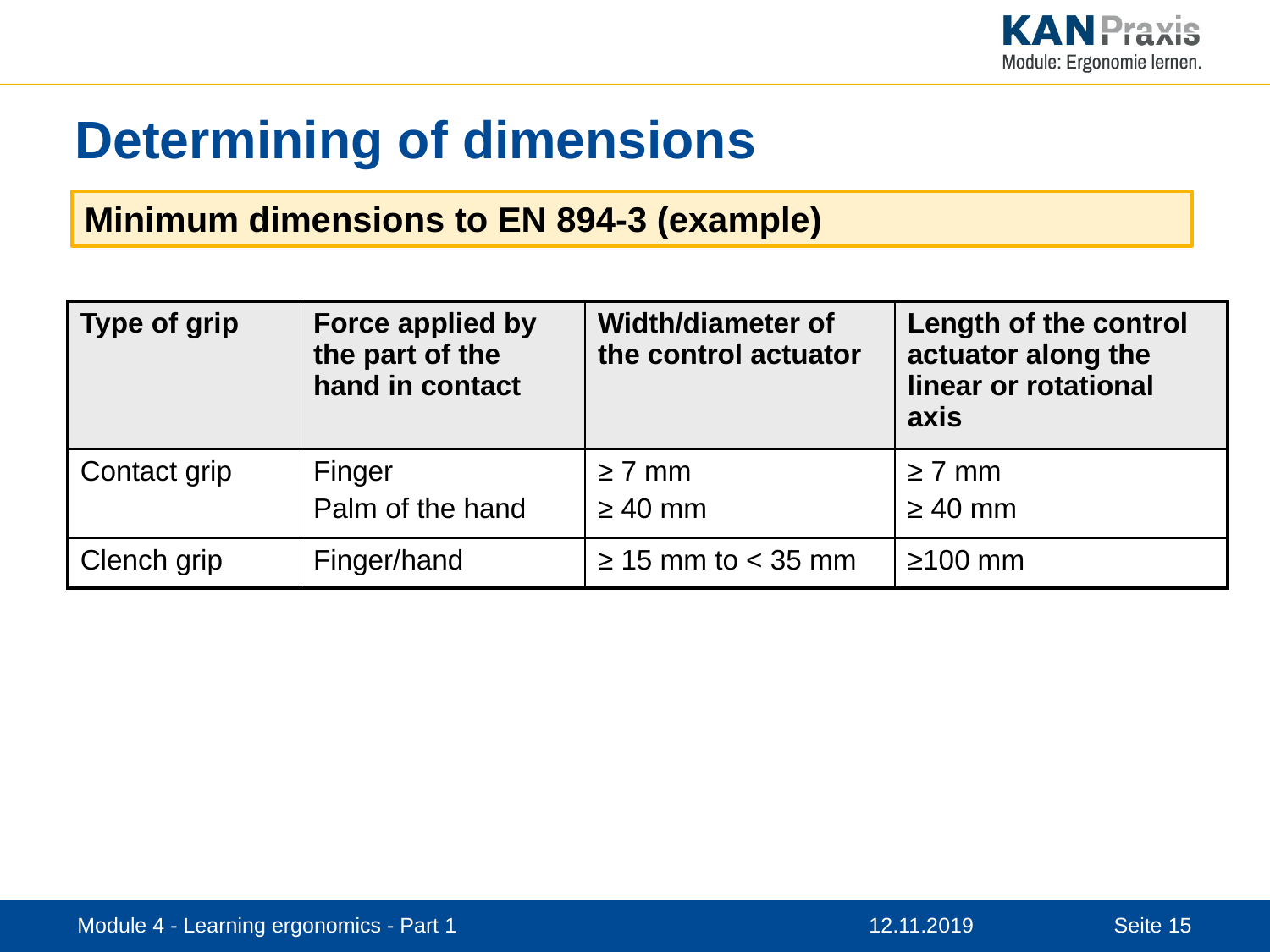

# Determining of dimensions
Minimum dimensions to EN 894-3 (example)
| Type of grip | Force applied by the part of the hand in contact | Width/diameter of the control actuator | Length of the control actuator along the linear or rotational axis |
| --- | --- | --- | --- |
| Contact grip | Finger Palm of the hand | ≥ 7 mm ≥ 40 mm | ≥ 7 mm ≥ 40 mm |
| Clench grip | Finger/hand | ≥ 15 mm to < 35 mm | ≥100 mm |
Module 4 - Learning ergonomics - Part 1
12.11.2019
15